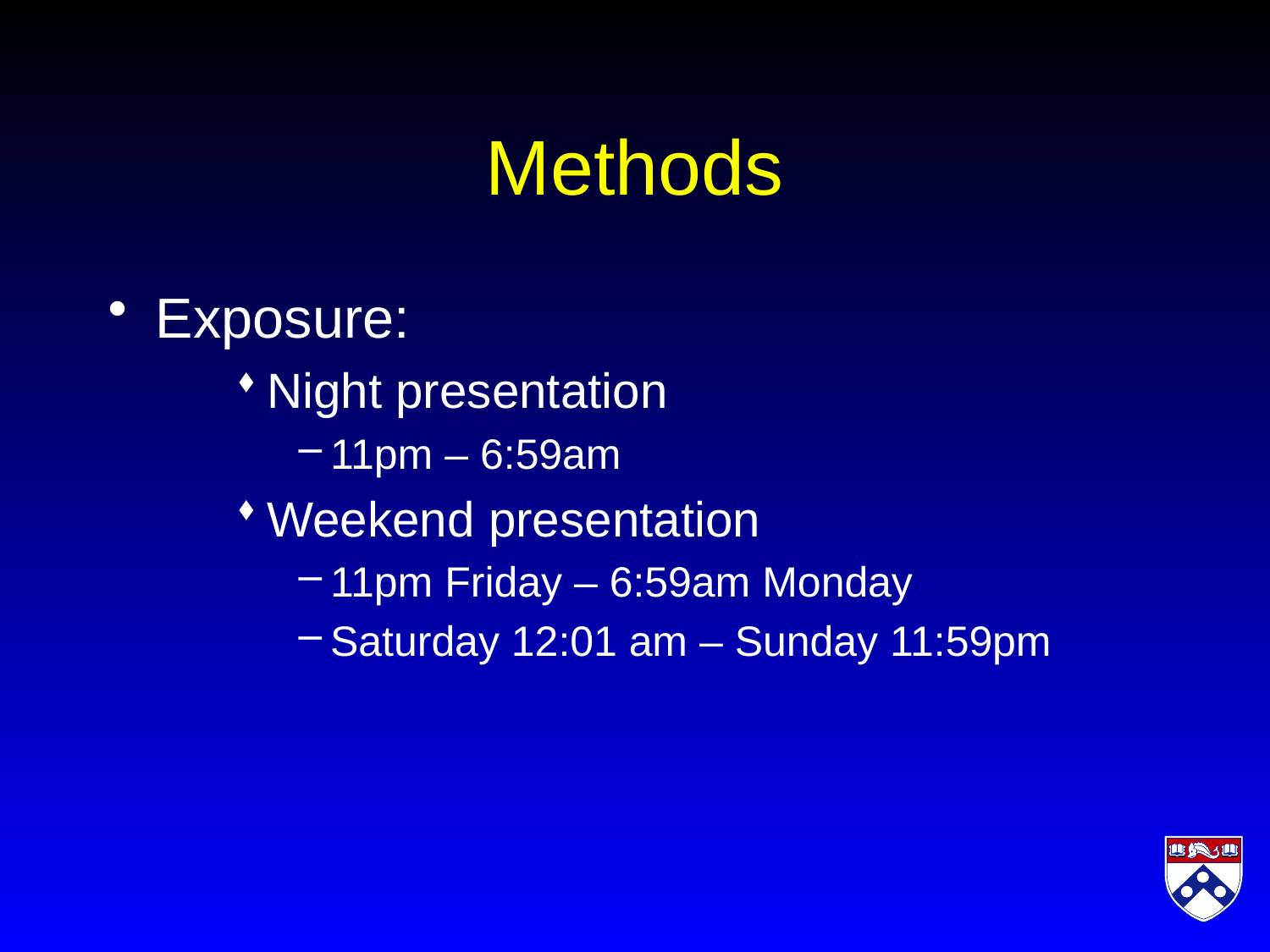

# Methods
Exposure:
Night presentation
11pm – 6:59am
Weekend presentation
11pm Friday – 6:59am Monday
Saturday 12:01 am – Sunday 11:59pm